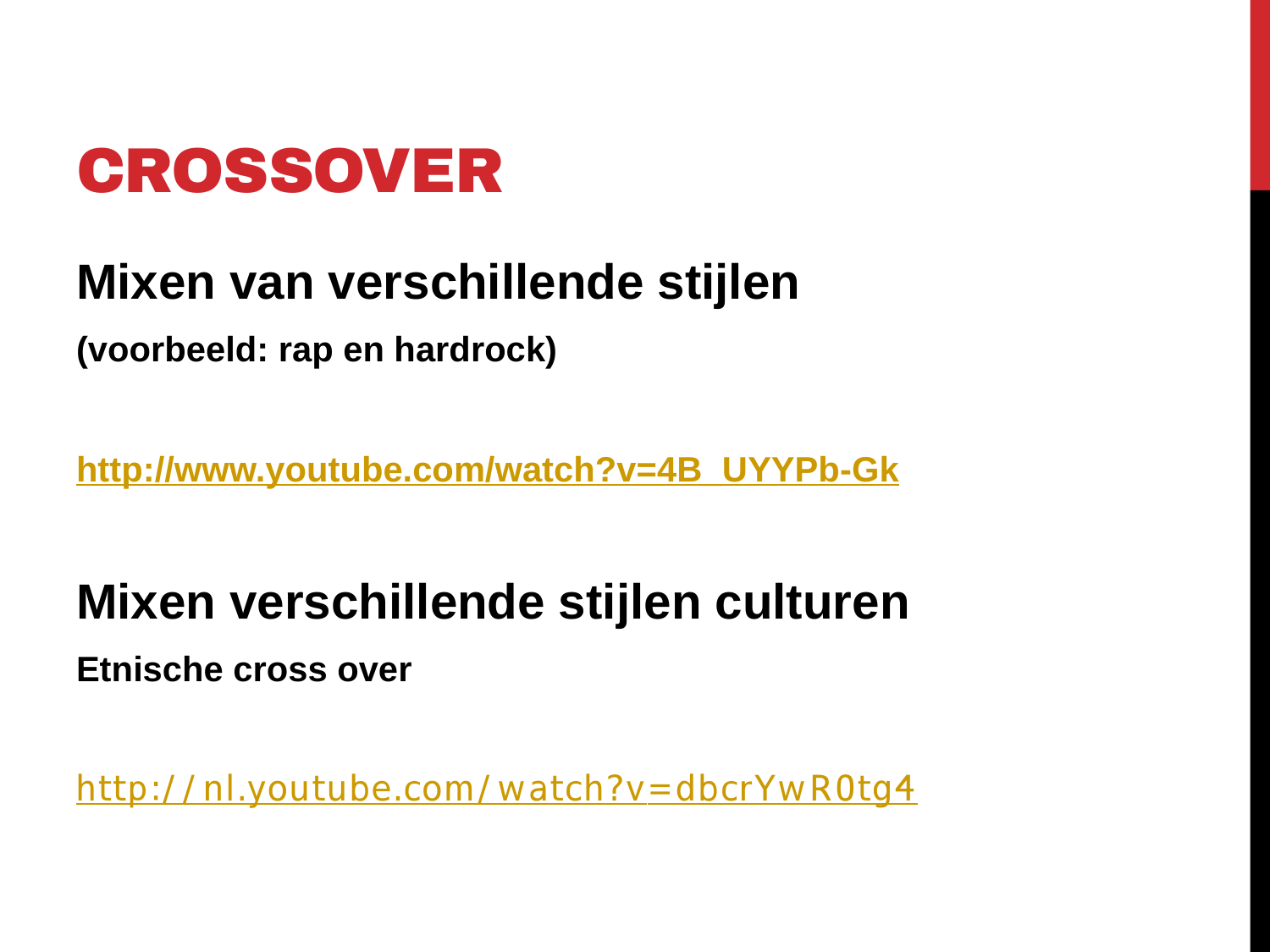

# CrossOver
Mixen van verschillende stijlen
(voorbeeld: rap en hardrock)

http://www.youtube.com/watch?v=4B_UYYPb-Gk

Mixen verschillende stijlen culturen
Etnische cross over

http://nl.youtube.com/watch?v=dbcrYwR0tg4